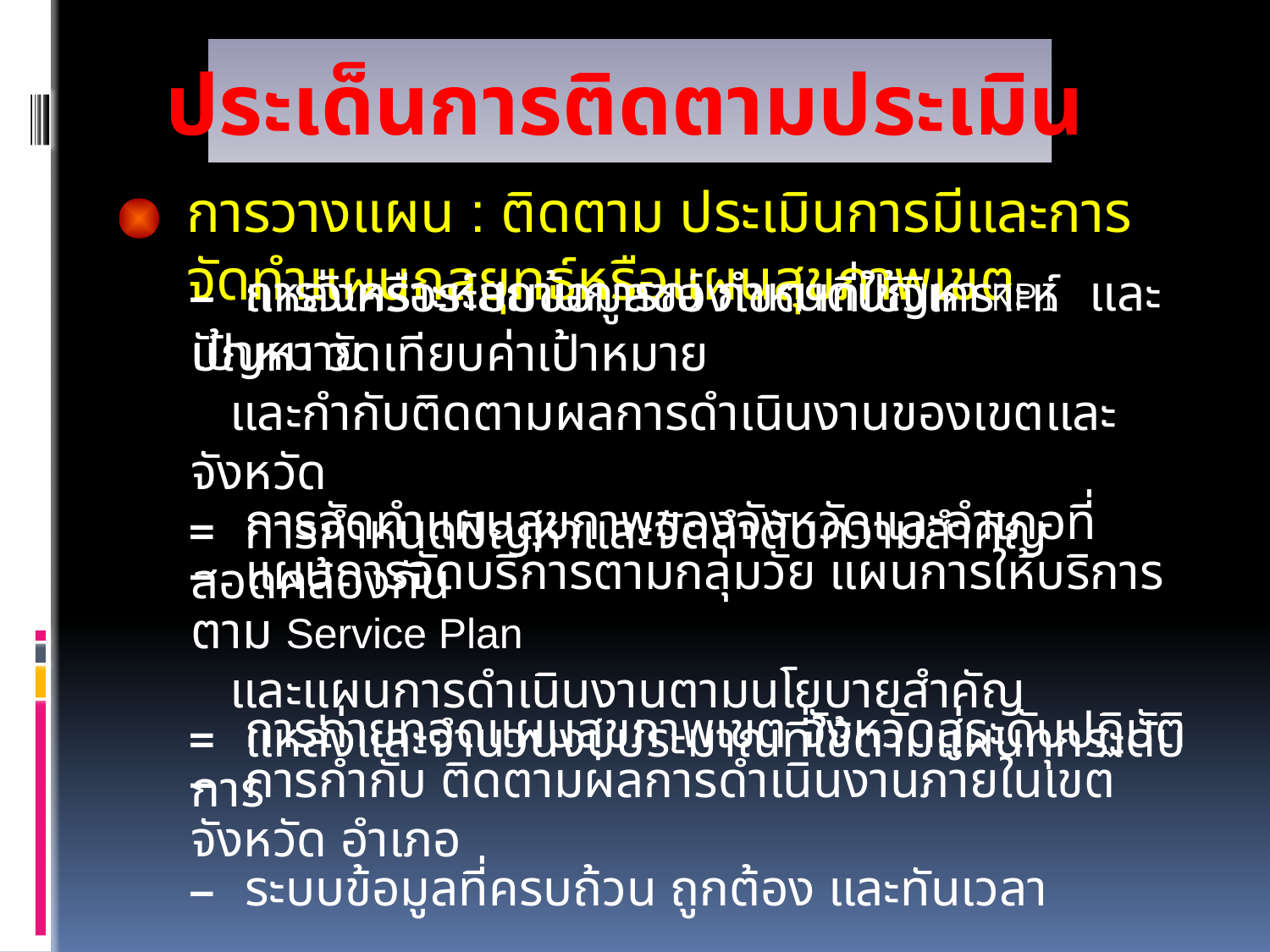

ประเด็นการติดตามประเมิน

การวางแผน : ติดตาม ประเมินการมีและการจัดทำแผนกลยุทธ์หรือแผนสุขภาพเขต

- การวิเคราะห์สถานการณ์ กำหนดปัญหา KPI และเป้าหมายของเขต
- แหล่งหรือระบบข้อมูลของเขตฯที่ใช้วิเคราะห์ปัญหา วัดเทียบค่าเป้าหมาย
   และกำกับติดตามผลการดำเนินงานของเขตและจังหวัด
- การกำหนดปัญหาและจัดลำดับความสำคัญ
- การจัดทำแผนสุขภาพของจังหวัดและอำเภอที่สอดคล้องกัน
- แผนการจัดบริการตามกลุ่มวัย แผนการให้บริการตาม Service Plan
   และแผนการดำเนินงานตามนโยบายสำคัญ
- แหล่งและจำนวนงบประมาณที่ใช้ตามแผนทุกระดับ
- การถ่ายทอดแผนสุขภาพเขต จังหวัดสู่ระดับปฏิบัติการ
- การกำกับ ติดตามผลการดำเนินงานภายในเขต จังหวัด อำเภอ
- ระบบข้อมูลที่ครบถ้วน ถูกต้อง และทันเวลา